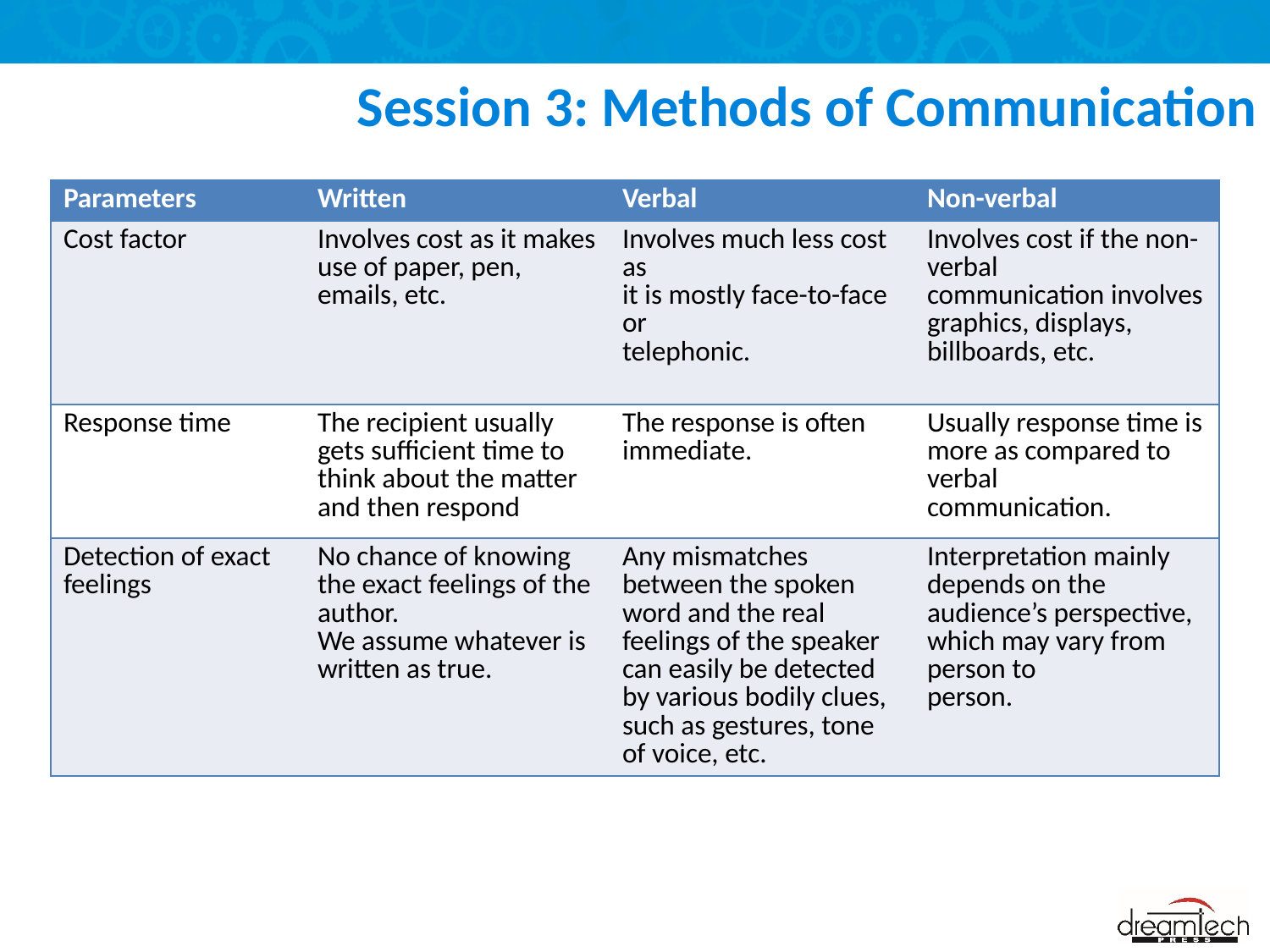

# Session 3: Methods of Communication
| Parameters | Written | Verbal | Non-verbal |
| --- | --- | --- | --- |
| Cost factor | Involves cost as it makes use of paper, pen, emails, etc. | Involves much less cost as it is mostly face-to-face or telephonic. | Involves cost if the non-verbal communication involves graphics, displays, billboards, etc. |
| Response time | The recipient usually gets sufficient time to think about the matter and then respond | The response is often immediate. | Usually response time is more as compared to verbal communication. |
| Detection of exact feelings | No chance of knowing the exact feelings of the author. We assume whatever is written as true. | Any mismatches between the spoken word and the real feelings of the speaker can easily be detected by various bodily clues, such as gestures, tone of voice, etc. | Interpretation mainly depends on the audience’s perspective, which may vary from person to person. |